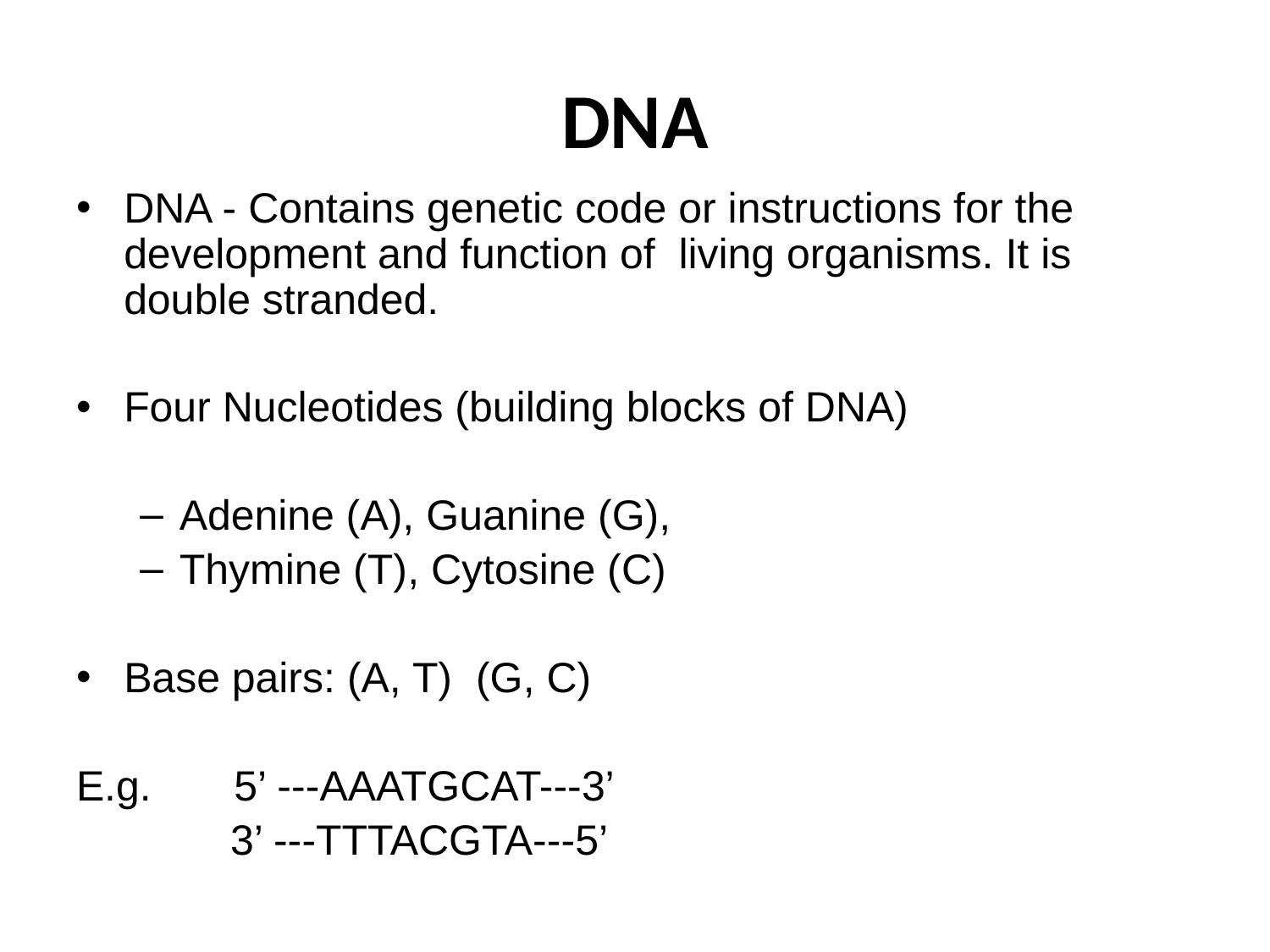

# DNA
DNA - Contains genetic code or instructions for the development and function of  living organisms. It is double stranded.

Four Nucleotides (building blocks of DNA)

Adenine (A), Guanine (G),
Thymine (T), Cytosine (C)

Base pairs: (A, T)  (G, C)

E.g.       5’ ---AAATGCAT---3’
             3’ ---TTTACGTA---5’